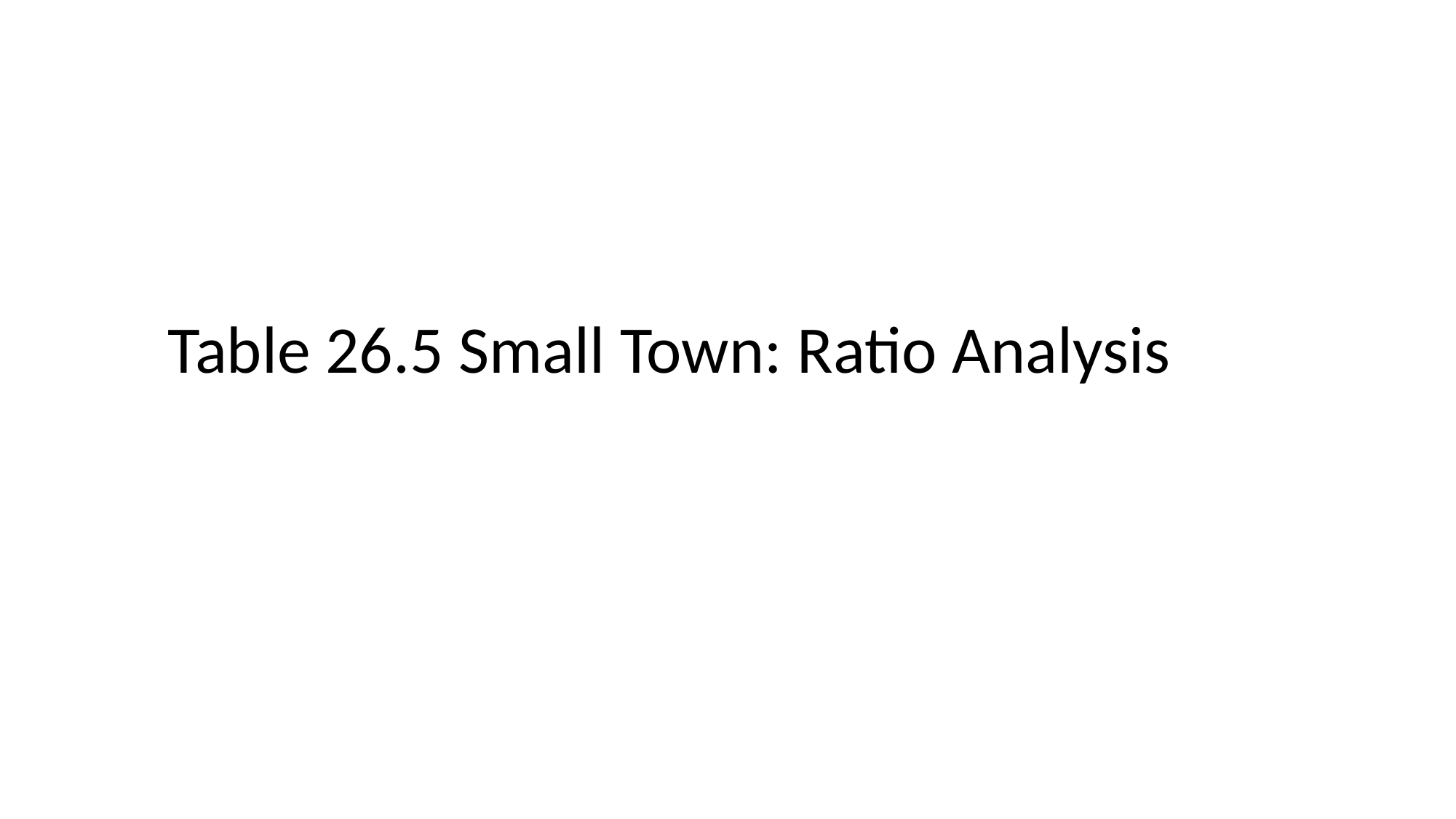

# Table 26.5 Small Town: Ratio Analysis